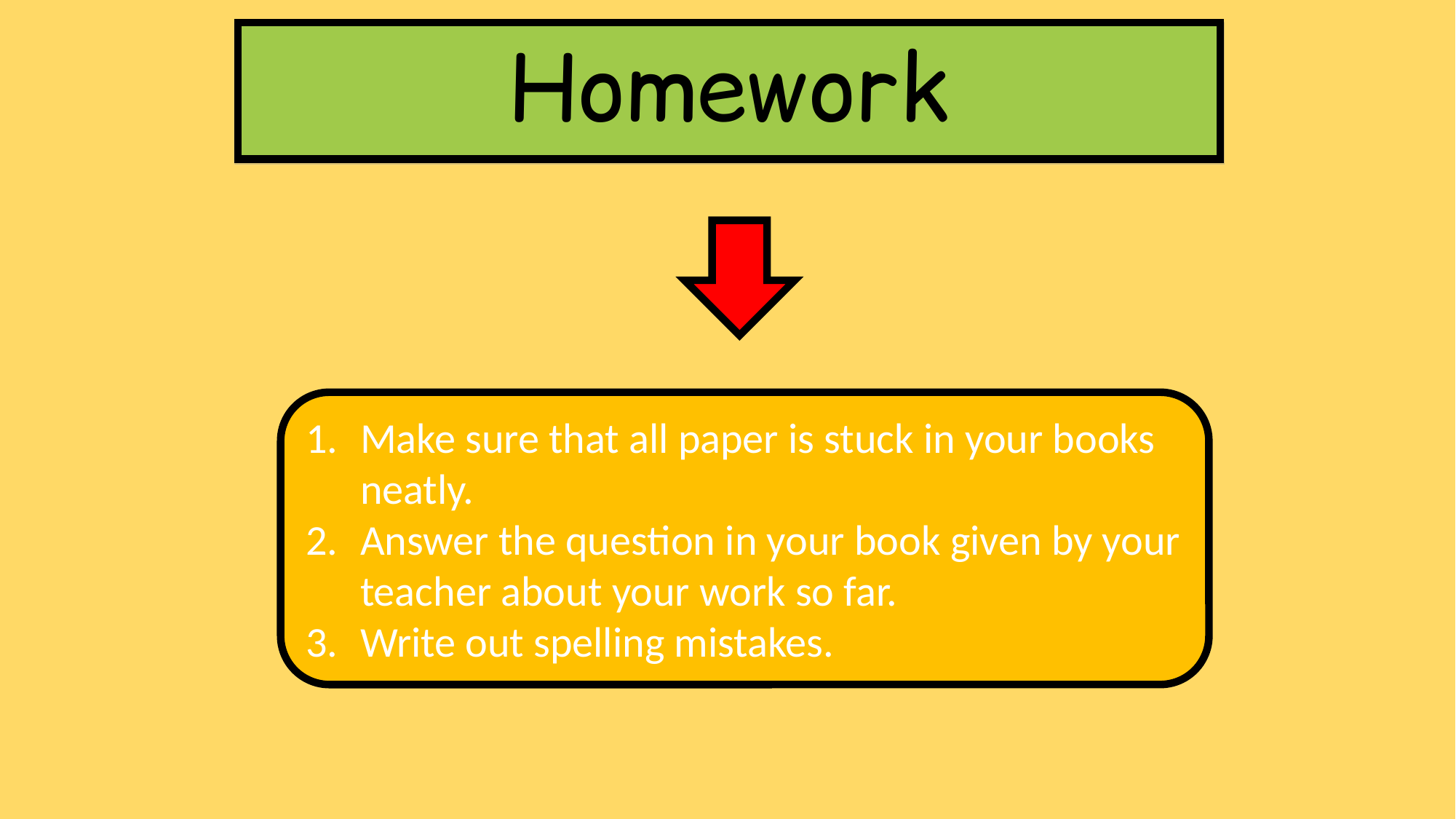

# Homework

Make sure that all paper is stuck in your books neatly.
Answer the question in your book given by your teacher about your work so far.
Write out spelling mistakes.